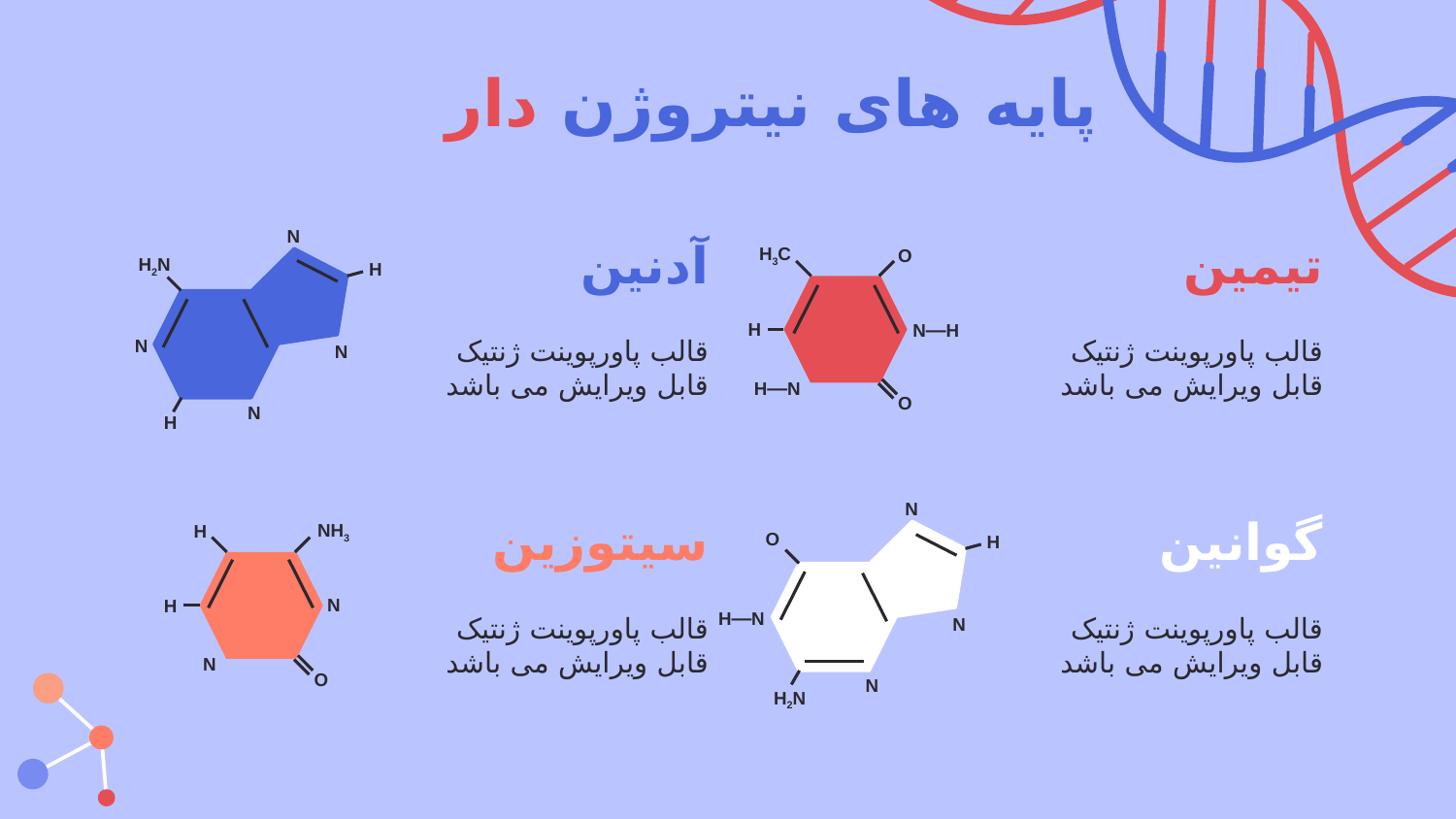

پایه های نیتروژن دار
N

H2N
H
N
N
N
H
# آدنین
تیمین
O
H3C

N—H
H
H—N
O
قالب پاورپوینت ژنتیک قابل ویرایش می باشد
قالب پاورپوینت ژنتیک قابل ویرایش می باشد
N

O
H
H—N
N
N
H2N
سیتوزین
گوانین
H
NH3

N
H
N
O
قالب پاورپوینت ژنتیک قابل ویرایش می باشد
قالب پاورپوینت ژنتیک قابل ویرایش می باشد